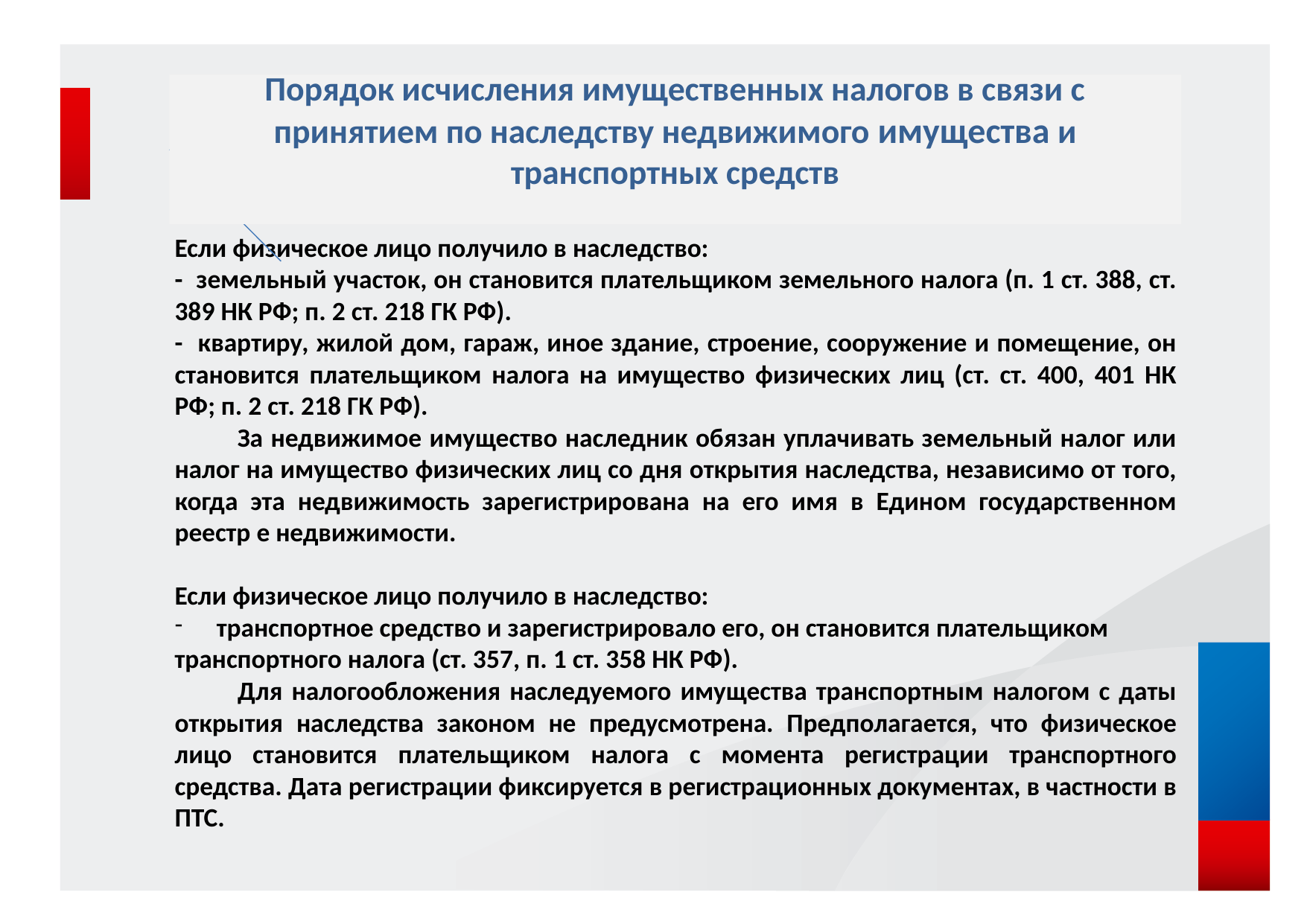

Порядок исчисления имущественных налогов в связи с принятием по наследству недвижимого имущества и транспортных средств

Если физическое лицо получило в наследство:
-  земельный участок, он становится плательщиком земельного налога (п. 1 ст. 388, ст. 389 НК РФ; п. 2 ст. 218 ГК РФ).
-  квартиру, жилой дом, гараж, иное здание, строение, сооружение и помещение, он становится плательщиком налога на имущество физических лиц (ст. ст. 400, 401 НК РФ; п. 2 ст. 218 ГК РФ).
        За недвижимое имущество наследник обязан уплачивать земельный налог или налог на имущество физических лиц со дня открытия наследства, независимо от того, когда эта недвижимость зарегистрирована на его имя в Едином государственном реестр е недвижимости.

Если физическое лицо получило в наследство:
транспортное средство и зарегистрировало его, он становится плательщиком
транспортного налога (ст. 357, п. 1 ст. 358 НК РФ).
       Для налогообложения наследуемого имущества транспортным налогом с даты открытия наследства законом не предусмотрена. Предполагается, что физическое лицо становится плательщиком налога с момента регистрации транспортного средства. Дата регистрации фиксируется в регистрационных документах, в частности в ПТС.

3